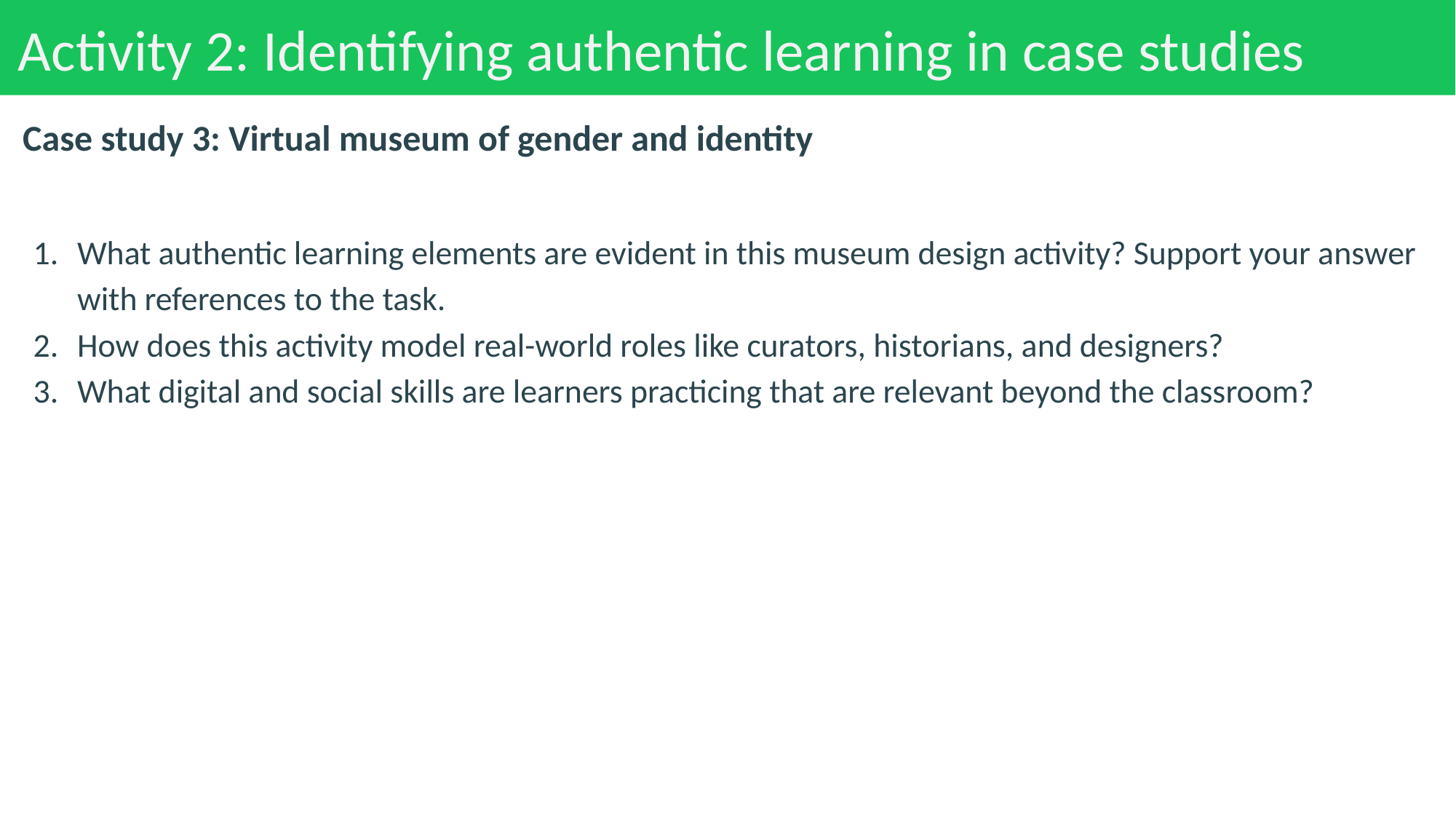

# Activity 2: Identifying authentic learning in case studies
Case study 3: Virtual museum of gender and identity

What authentic learning elements are evident in this museum design activity? Support your answer with references to the task.
How does this activity model real-world roles like curators, historians, and designers?
What digital and social skills are learners practicing that are relevant beyond the classroom?